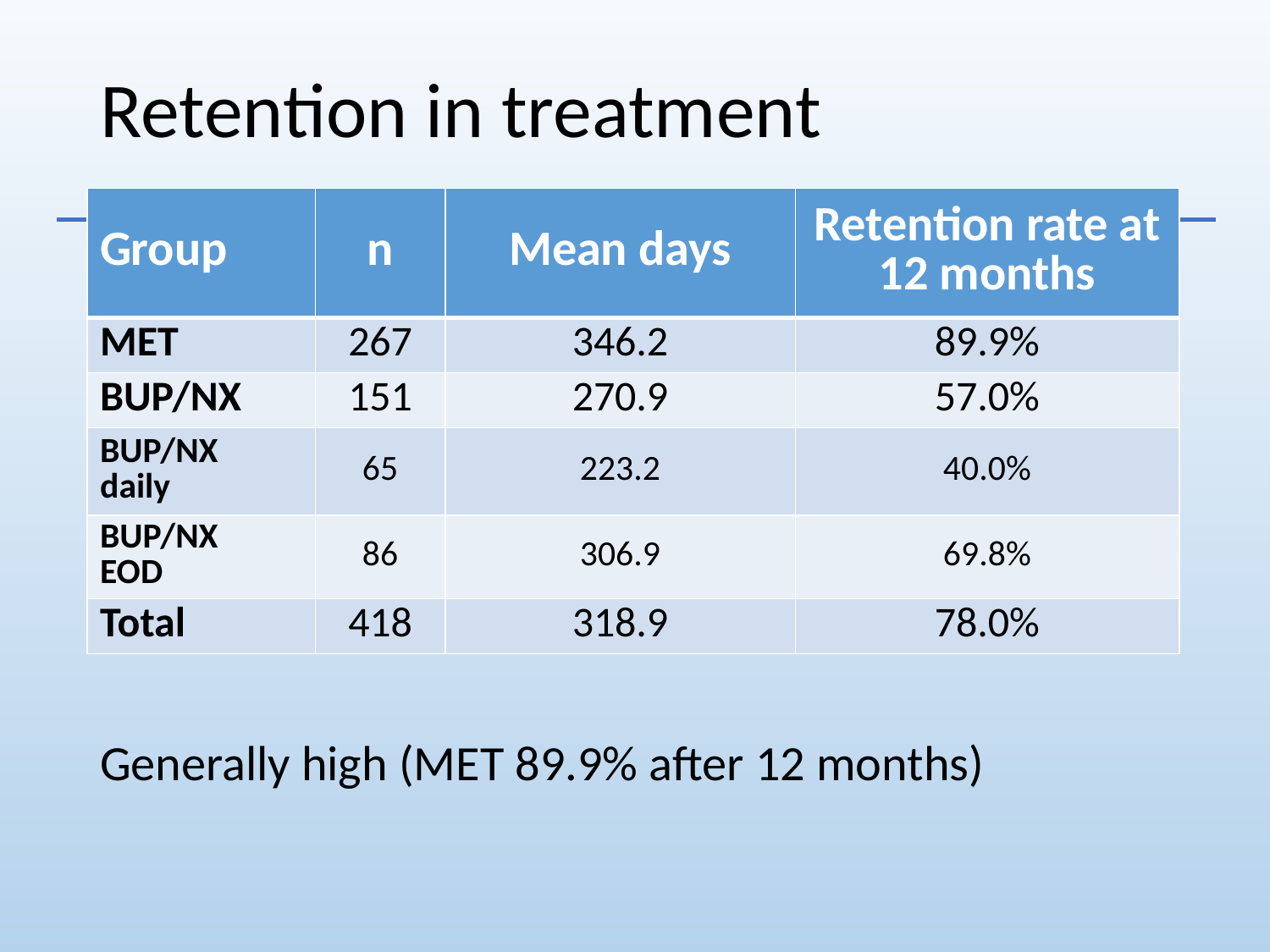

# Retention in treatment
| Group | n | Mean days | Retention rate at 12 months |
| --- | --- | --- | --- |
| MET | 267 | 346.2 | 89.9% |
| BUP/NX | 151 | 270.9 | 57.0% |
| BUP/NX daily | 65 | 223.2 | 40.0% |
| BUP/NX EOD | 86 | 306.9 | 69.8% |
| Total | 418 | 318.9 | 78.0% |
Generally high (MET 89.9% after 12 months)